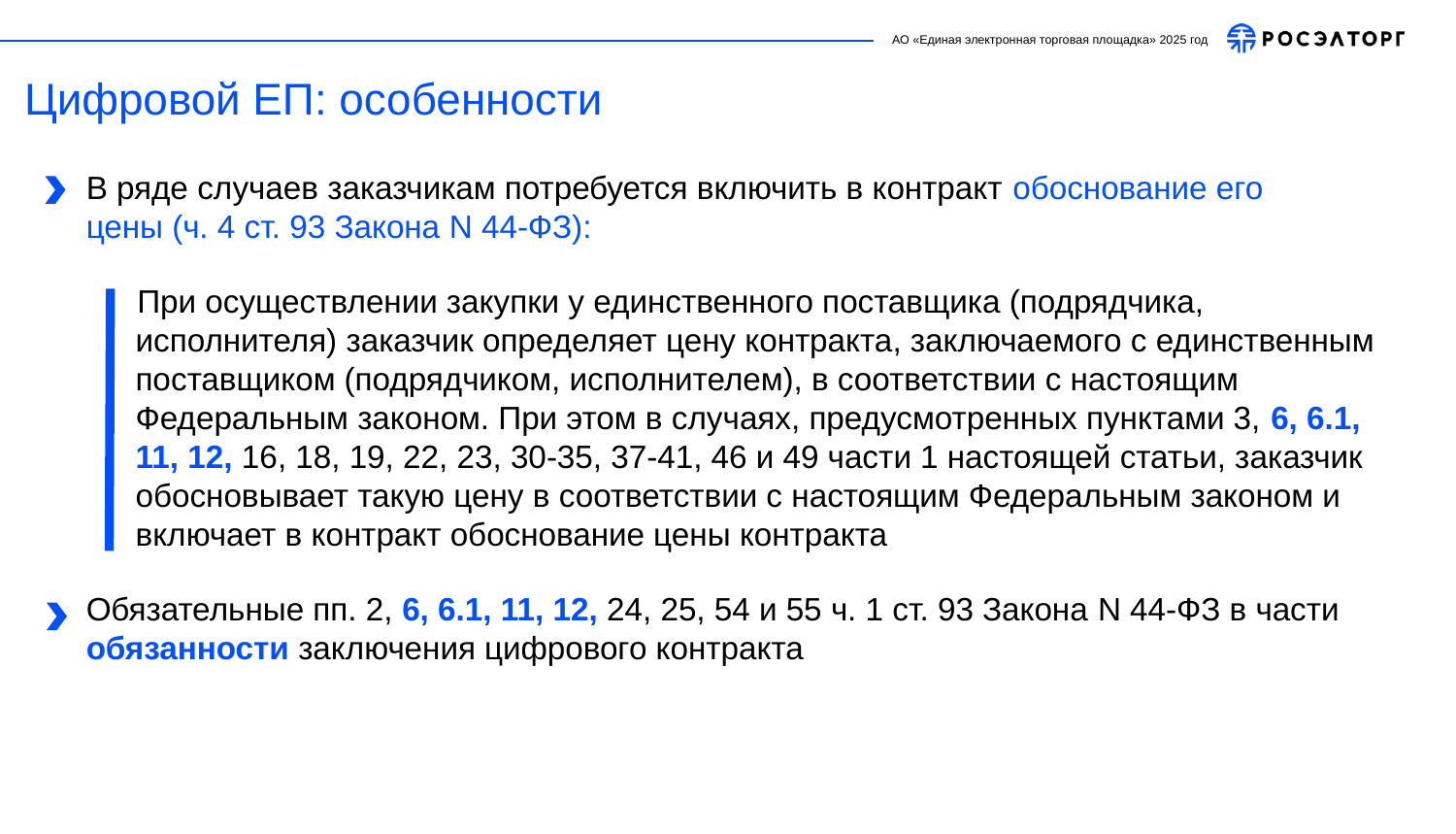

Цифровой ЕП: особенности
В ряде случаев заказчикам потребуется включить в контракт обоснование его
цены (ч. 4 ст. 93 Закона N 44-ФЗ):

При осуществлении закупки у единственного поставщика (подрядчика, исполнителя) заказчик определяет цену контракта, заключаемого с единственным поставщиком (подрядчиком, исполнителем), в соответствии с настоящим Федеральным законом. При этом в случаях, предусмотренных пунктами 3, 6, 6.1, 11, 12, 16, 18, 19, 22, 23, 30-35, 37-41, 46 и 49 части 1 настоящей статьи, заказчик обосновывает такую цену в соответствии с настоящим Федеральным законом и включает в контракт обоснование цены контракта

Обязательные пп. 2, 6, 6.1, 11, 12, 24, 25, 54 и 55 ч. 1 ст. 93 Закона N 44-ФЗ в части обязанности заключения цифрового контракта